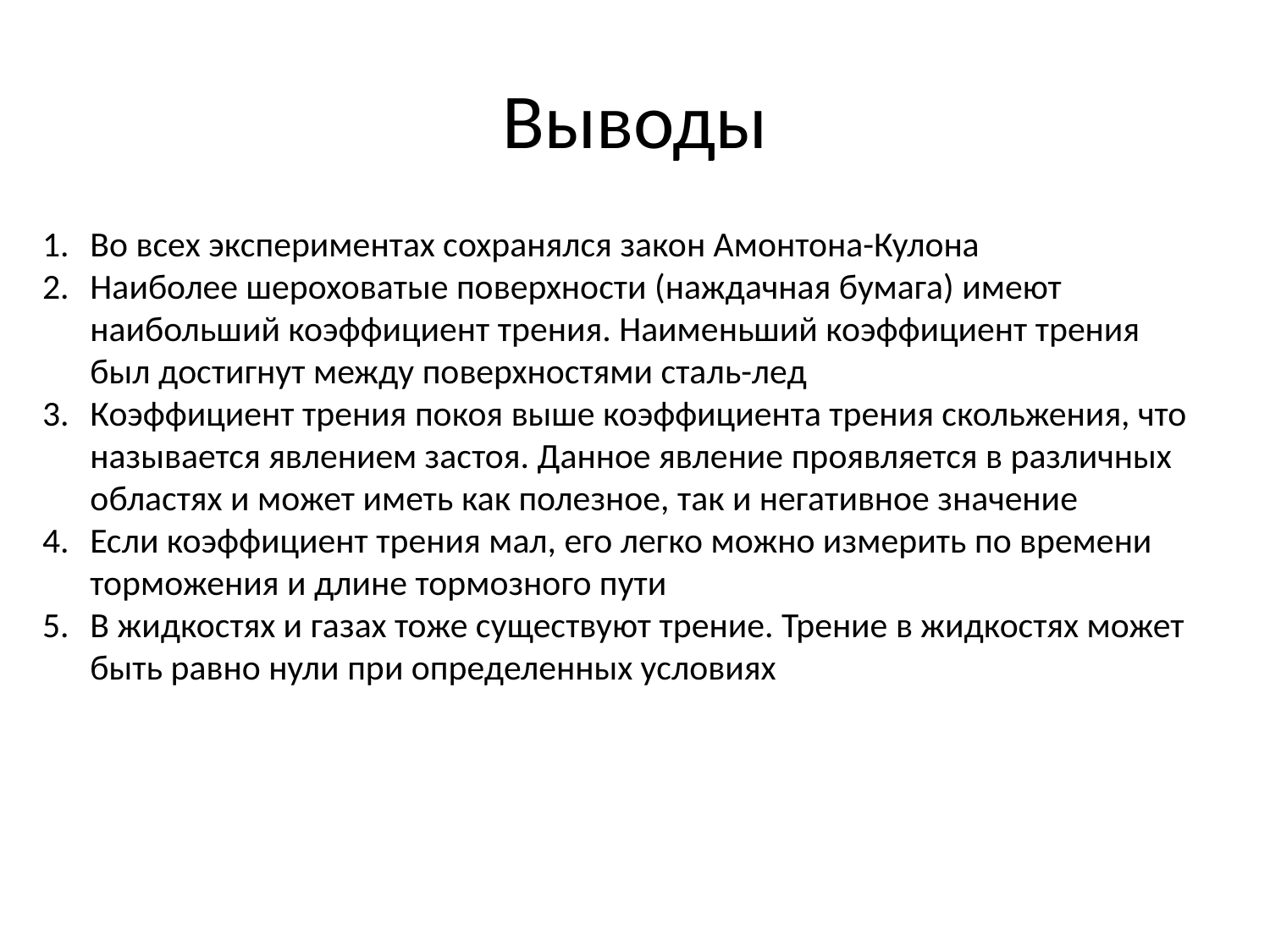

# Выводы

Во всех экспериментах сохранялся закон Амонтона-Кулона
Наиболее шероховатые поверхности (наждачная бумага) имеют наибольший коэффициент трения. Наименьший коэффициент трения был достигнут между поверхностями сталь-лед
Коэффициент трения покоя выше коэффициента трения скольжения, что называется явлением застоя. Данное явление проявляется в различных областях и может иметь как полезное, так и негативное значение
Если коэффициент трения мал, его легко можно измерить по времени торможения и длине тормозного пути
В жидкостях и газах тоже существуют трение. Трение в жидкостях может быть равно нули при определенных условиях